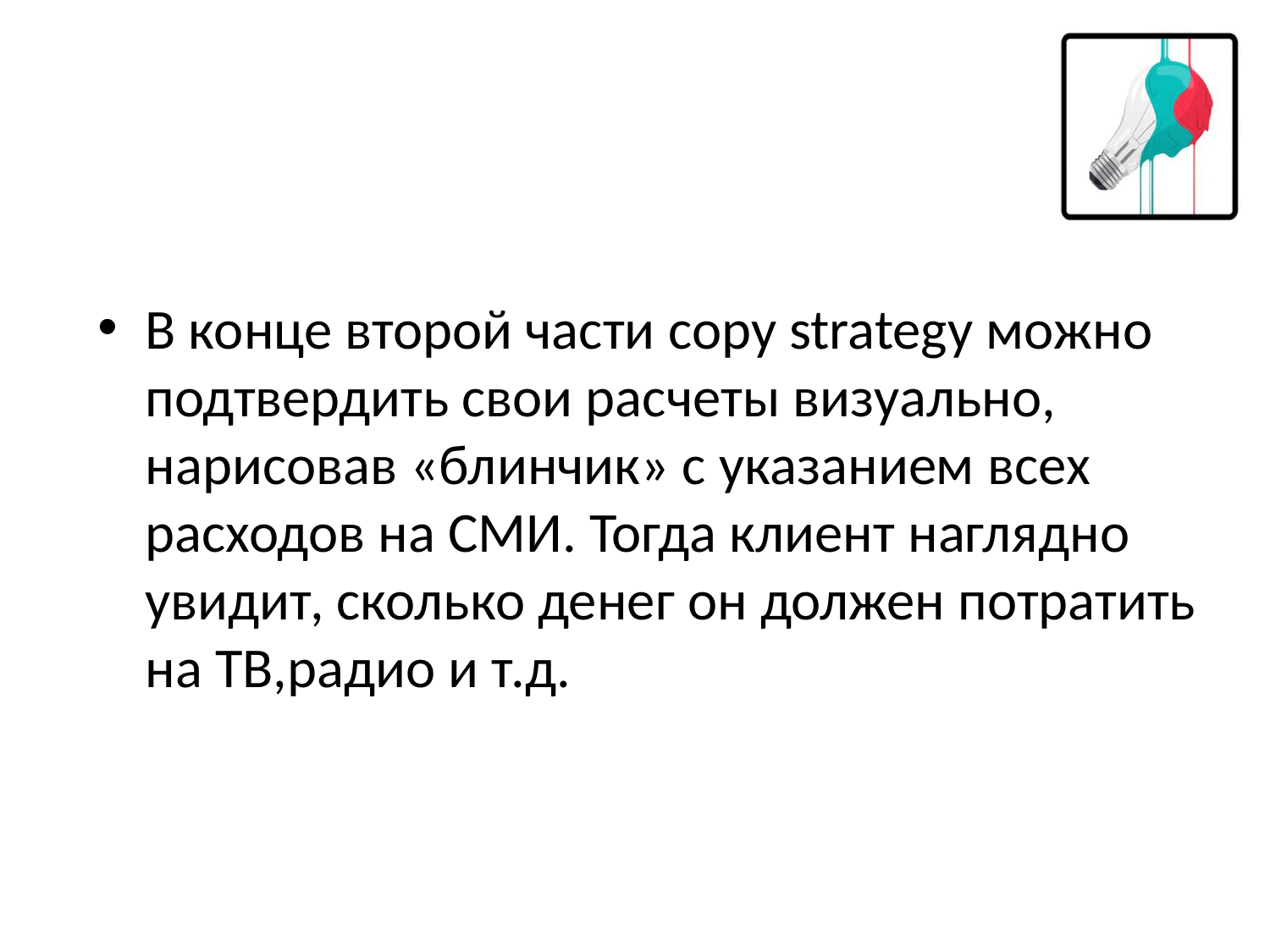

В конце второй части copy strategy можно подтвердить свои расчеты визуально, нарисовав «блинчик» с указанием всех расходов на СМИ. Тогда клиент наглядно увидит, сколько денег он должен потратить на ТВ,радио и т.д.